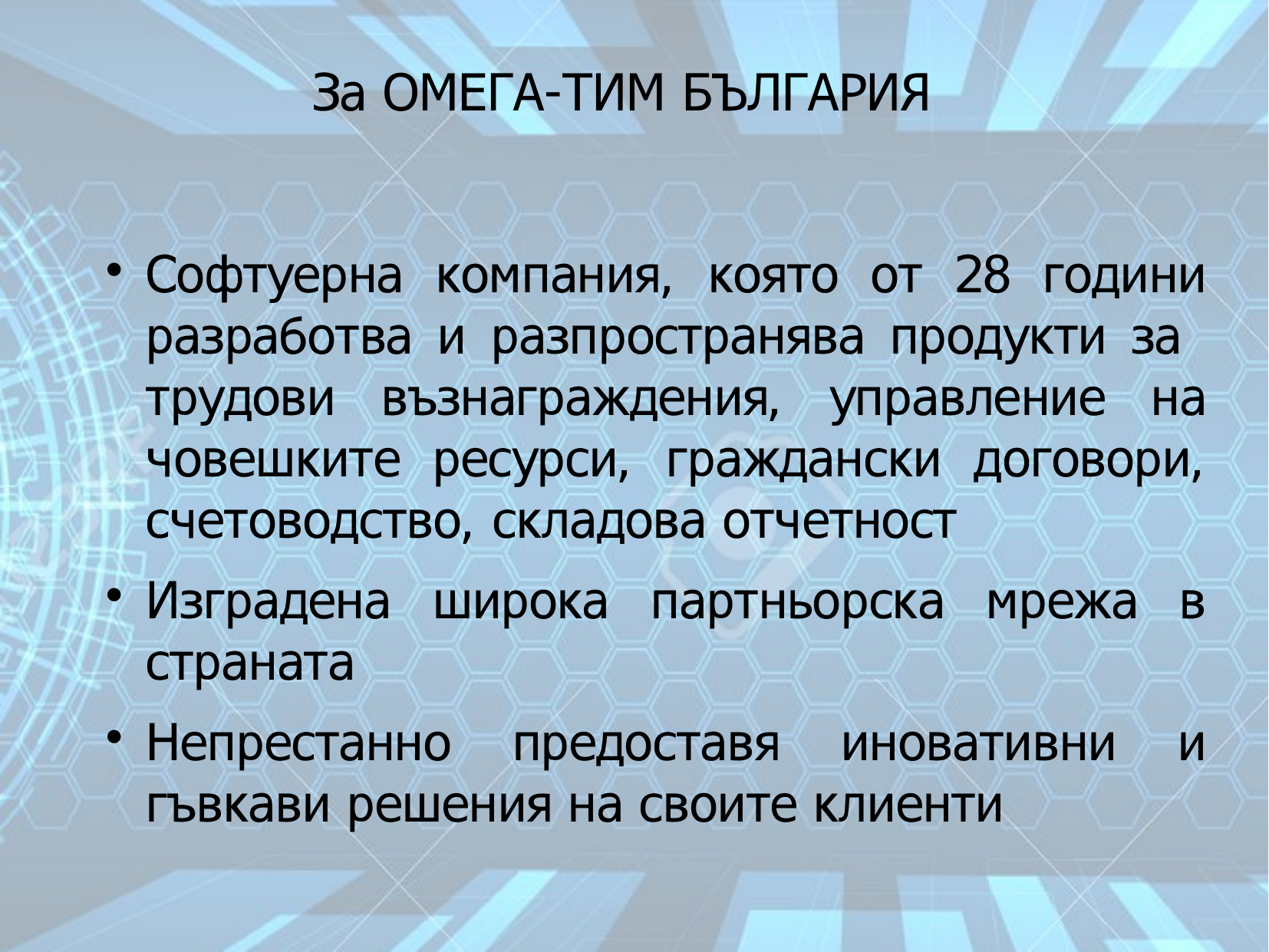

За ОМЕГА-ТИМ БЪЛГАРИЯ
Софтуерна компания, която от 28 години разработва и разпространява продукти за  трудови възнаграждения, управление на човешките ресурси, граждански договори, счетоводство, складова отчетност
Изградена широка партньорска мрежа в страната
Непрестанно предоставя иновативни и гъвкави решения на своите клиенти